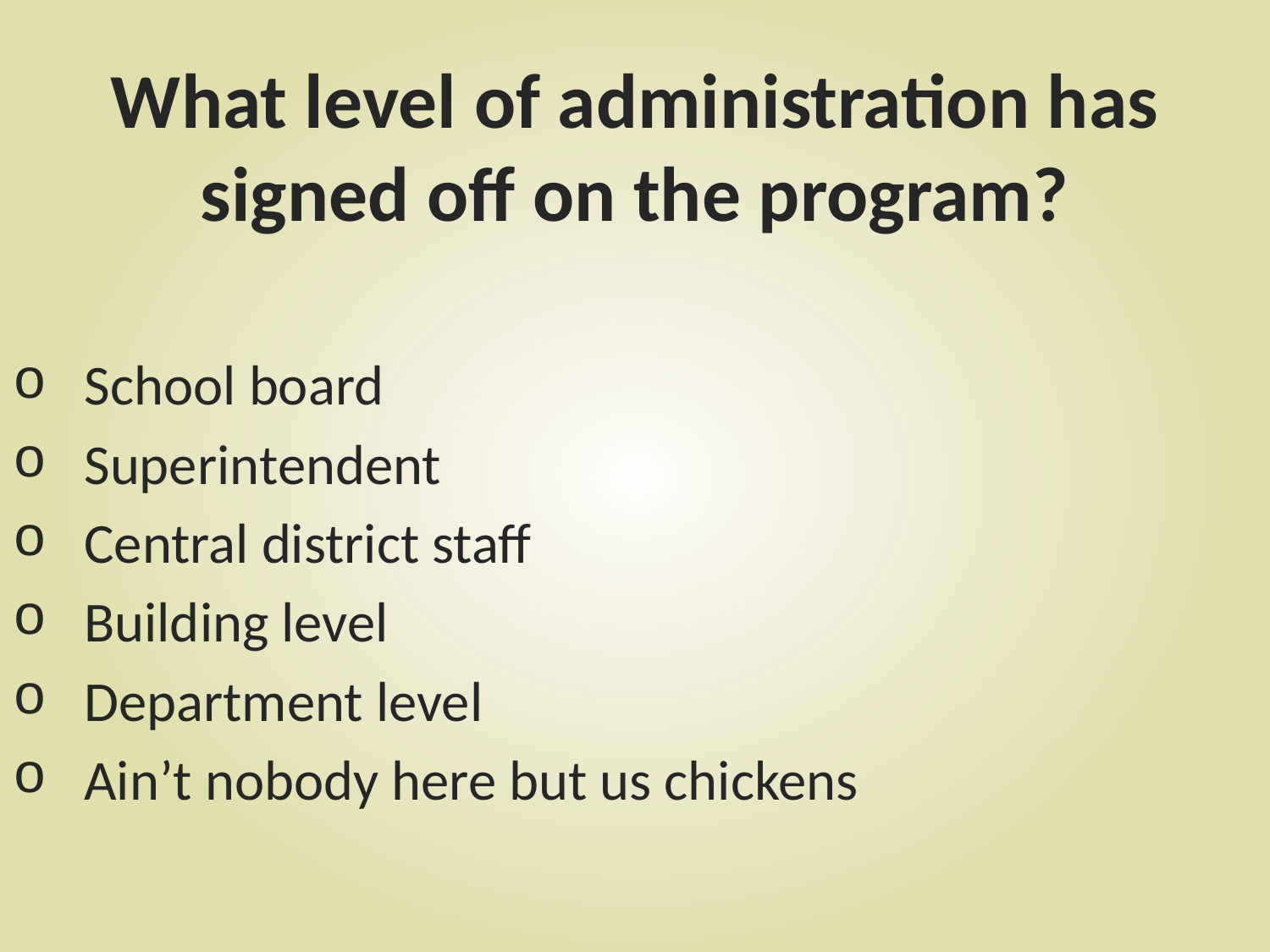

# What level of administration has signed off on the program?
School board
Superintendent
Central district staff
Building level
Department level
Ain’t nobody here but us chickens